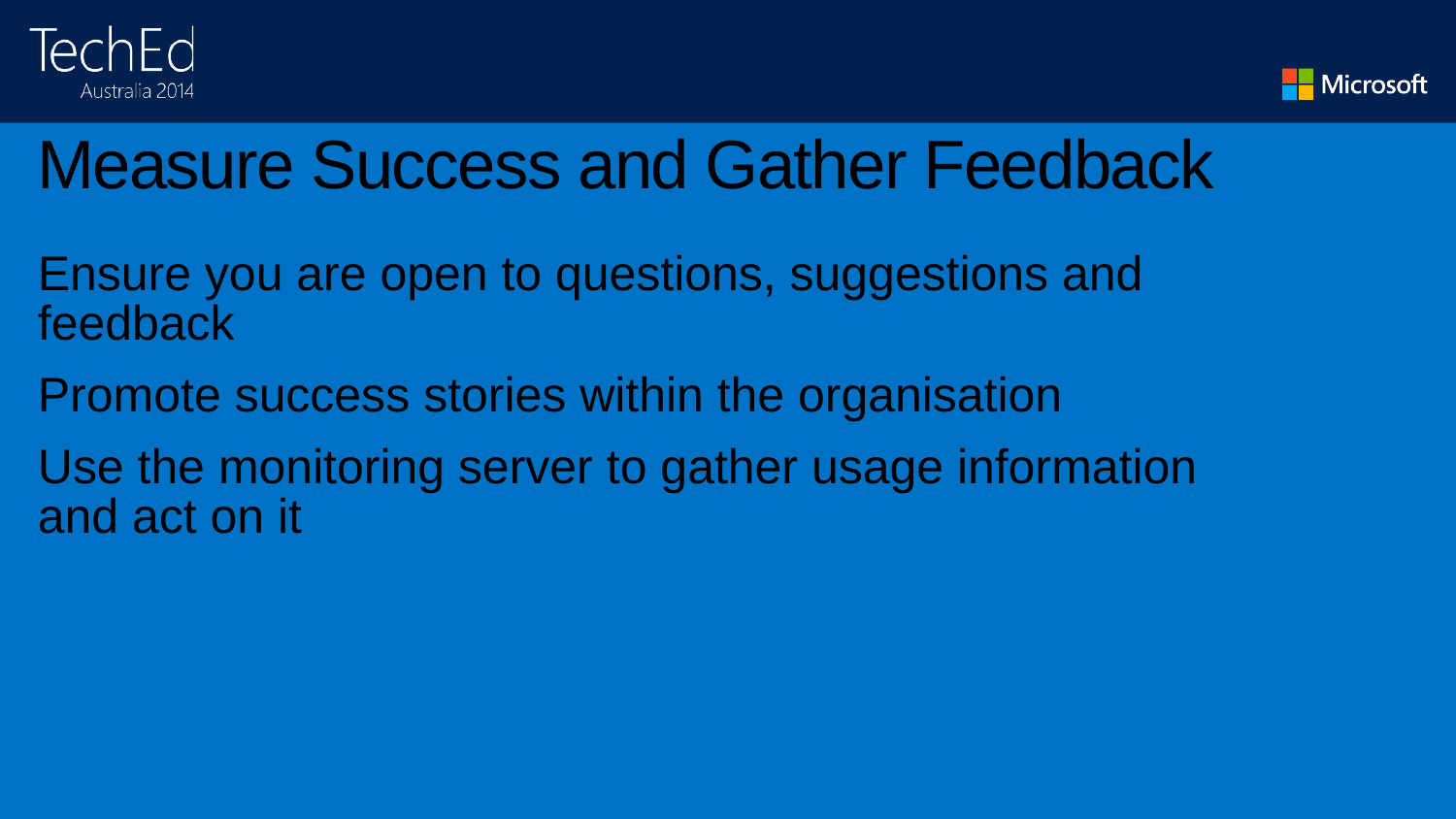

# Measure Success and Gather Feedback
Ensure you are open to questions, suggestions and feedback
Promote success stories within the organisation
Use the monitoring server to gather usage information and act on it